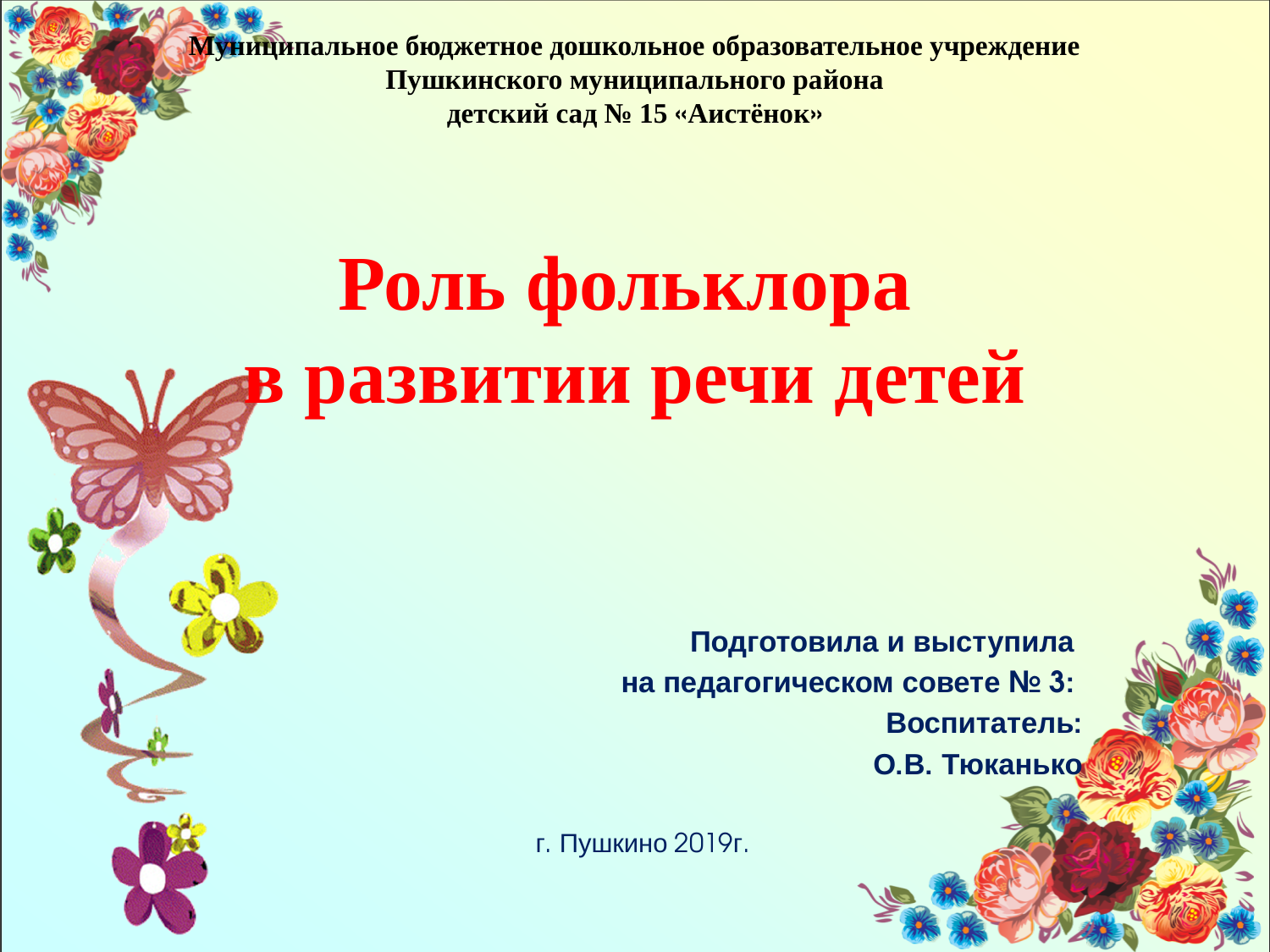

Муниципальное бюджетное дошкольное образовательное учреждение
Пушкинского муниципального района
детский сад № 15 «Аистёнок»
# Роль фольклора в развитии речи детей
Подготовила и выступила
на педагогическом совете № 3:
Воспитатель:
О.В. Тюканько

г. Пушкино 2019г.